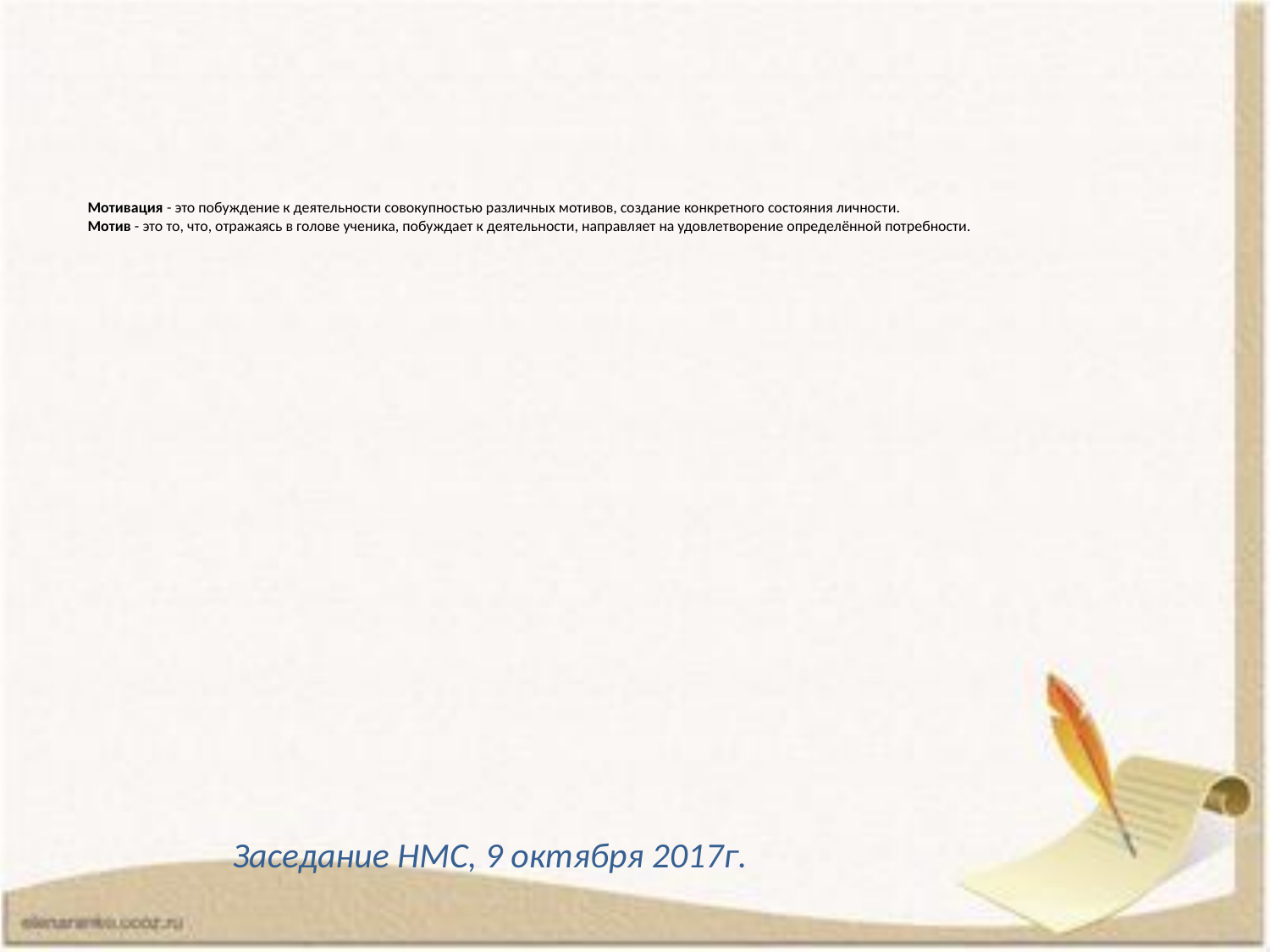

# Мотивация - это побуждение к деятельности совокупностью различных мотивов, создание конкретного состояния личности. Мотив - это то, что, отражаясь в голове ученика, побуждает к деятельности, направляет на удовлетворение определённой потребности.
Заседание НМС, 9 октября 2017г.